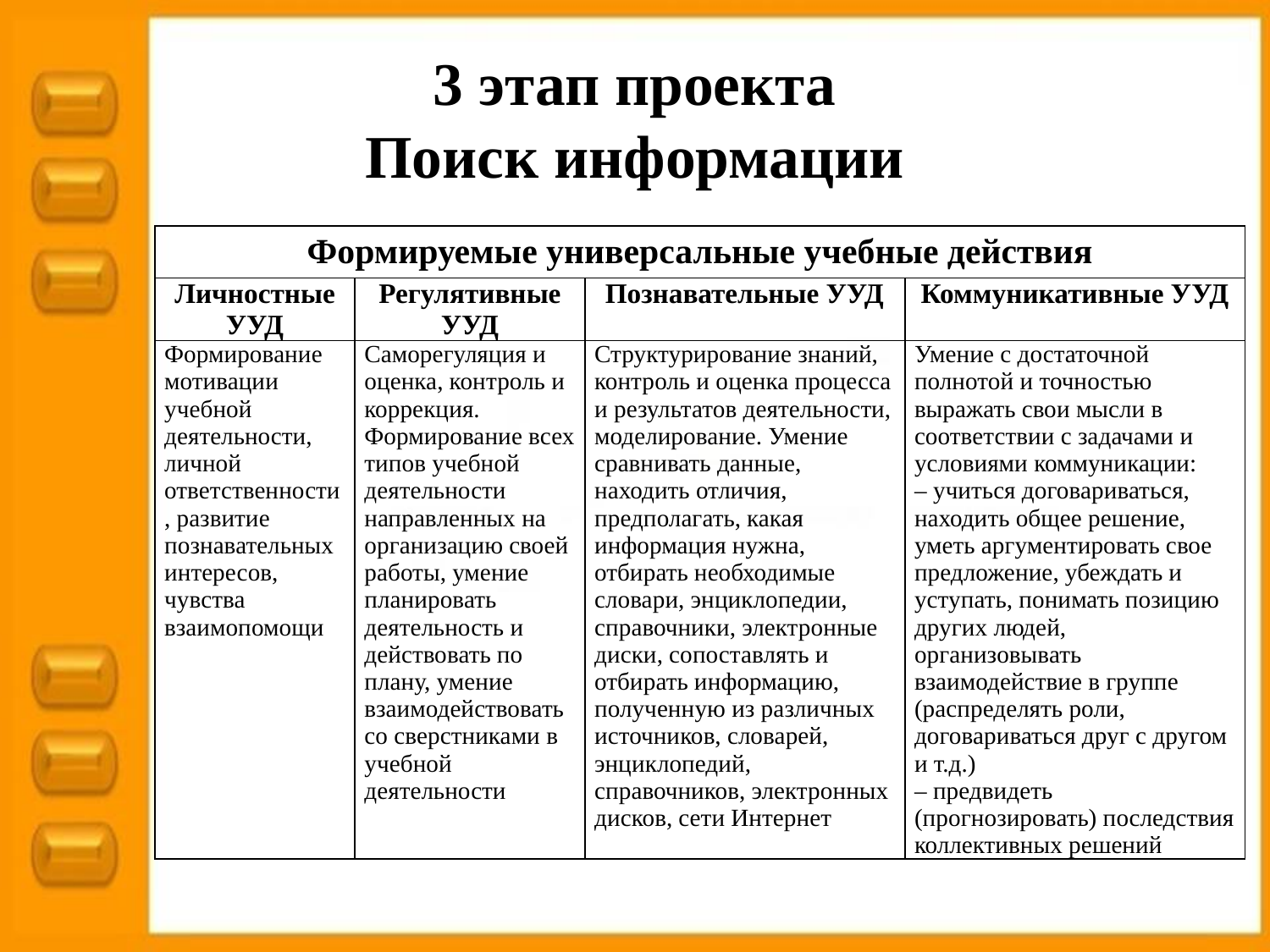

# 3 этап проекта Поиск информации
| Формируемые универсальные учебные действия |  |  |  |
| --- | --- | --- | --- |
| Личностные УУД | Регулятивные УУД | Познавательные УУД | Коммуникативные УУД |
| Формирование мотивации учебной деятельности, личной ответственности, развитие познавательных интересов, чувства взаимопомощи | Саморегуляция и оценка, контроль и коррекция. Формирование всех типов учебной деятельности направленных на организацию своей работы, умение планировать деятельность и действовать по плану, умение взаимодействовать со сверстниками в учебной деятельности | Структурирование знаний, контроль и оценка процесса и результатов деятельности, моделирование. Умение сравнивать данные, находить отличия, предполагать, какая информация нужна, отбирать необходимые словари, энциклопедии, справочники, электронные диски, сопоставлять и отбирать информацию, полученную из различных источников, словарей, энциклопедий, справочников, электронных дисков, сети Интернет | Умение с достаточной полнотой и точностью выражать свои мысли в соответствии с задачами и условиями коммуникации: – учиться договариваться, находить общее решение, уметь аргументировать свое предложение, убеждать и уступать, понимать позицию других людей, организовывать взаимодействие в группе (распределять роли, договариваться друг с другом и т.д.) – предвидеть (прогнозировать) последствия коллективных решений |